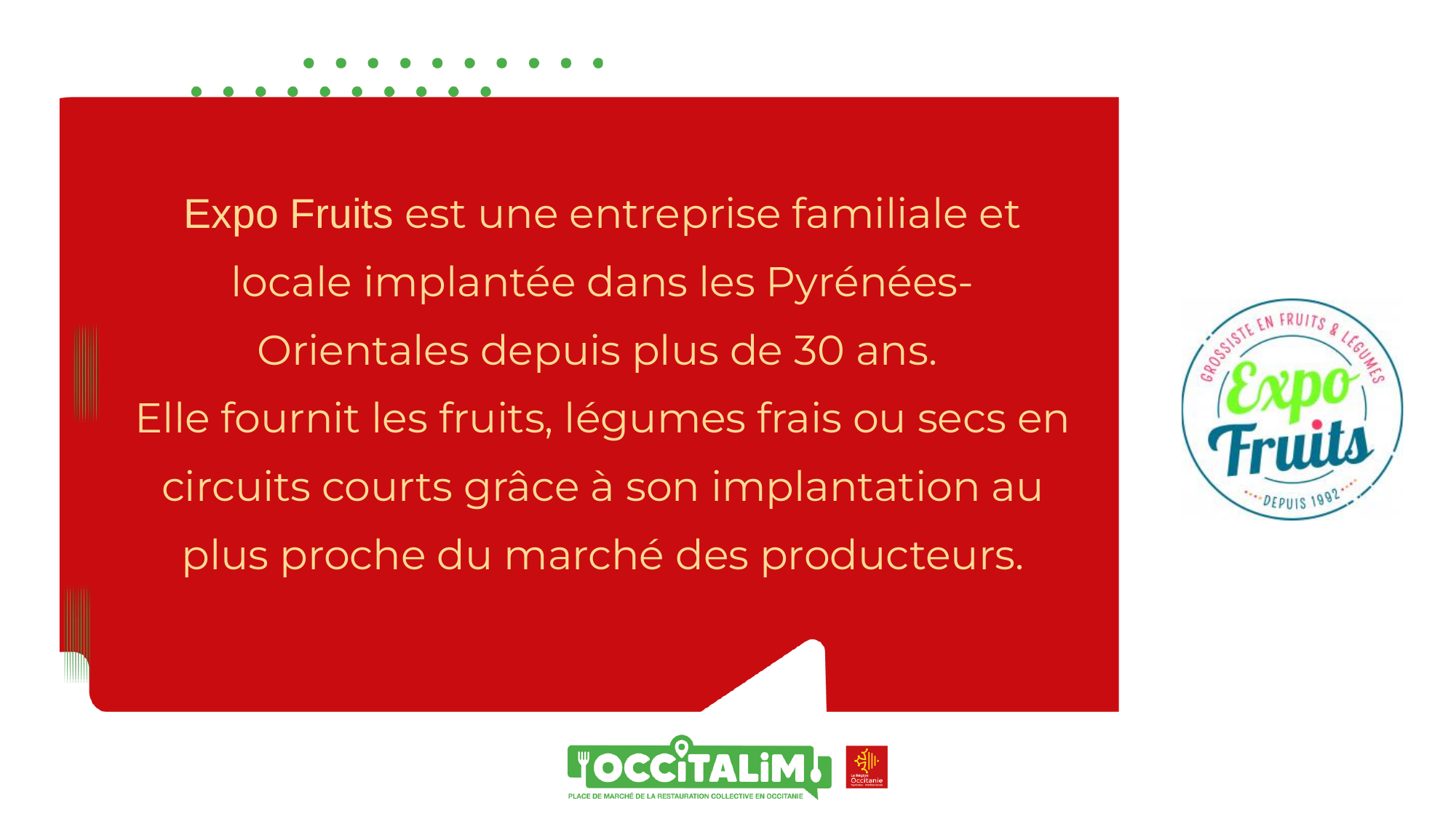

Expo Fruits est une entreprise familiale et locale implantée dans les Pyrénées-Orientales depuis plus de 30 ans.
Elle fournit les fruits, légumes frais ou secs en circuits courts grâce à son implantation au plus proche du marché des producteurs.